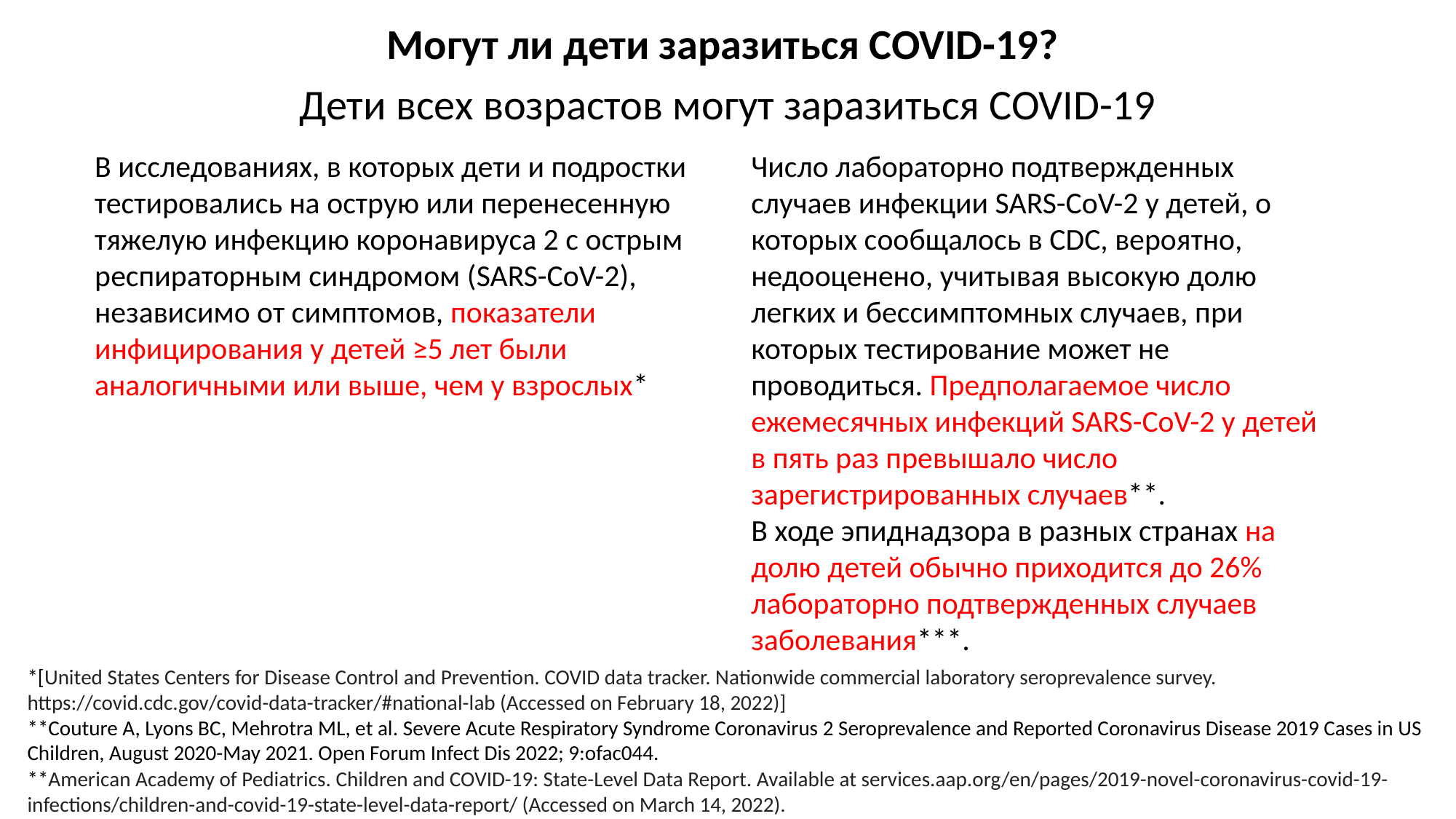

Могут ли дети заразиться COVID-19?
Дети всех возрастов могут заразиться COVID-19
В исследованиях, в которых дети и подростки тестировались на острую или перенесенную тяжелую инфекцию коронавируса 2 с острым респираторным синдромом (SARS-CoV-2), независимо от симптомов, показатели инфицирования у детей ≥5 лет были аналогичными или выше, чем у взрослых*

Число лабораторно подтвержденных случаев инфекции SARS-CoV-2 у детей, о которых сообщалось в CDC, вероятно, недооценено, учитывая высокую долю легких и бессимптомных случаев, при которых тестирование может не проводиться. Предполагаемое число ежемесячных инфекций SARS-CoV-2 у детей в пять раз превышало число зарегистрированных случаев**.
В ходе эпиднадзора в разных странах на долю детей обычно приходится до 26% лабораторно подтвержденных случаев заболевания***.
*[United States Centers for Disease Control and Prevention. COVID data tracker. Nationwide commercial laboratory seroprevalence survey. https://covid.cdc.gov/covid-data-tracker/#national-lab (Accessed on February 18, 2022)]
**Couture A, Lyons BC, Mehrotra ML, et al. Severe Acute Respiratory Syndrome Coronavirus 2 Seroprevalence and Reported Coronavirus Disease 2019 Cases in US Children, August 2020-May 2021. Open Forum Infect Dis 2022; 9:ofac044.
**American Academy of Pediatrics. Children and COVID-19: State-Level Data Report. Available at services.aap.org/en/pages/2019-novel-coronavirus-covid-19-infections/children-and-covid-19-state-level-data-report/ (Accessed on March 14, 2022).